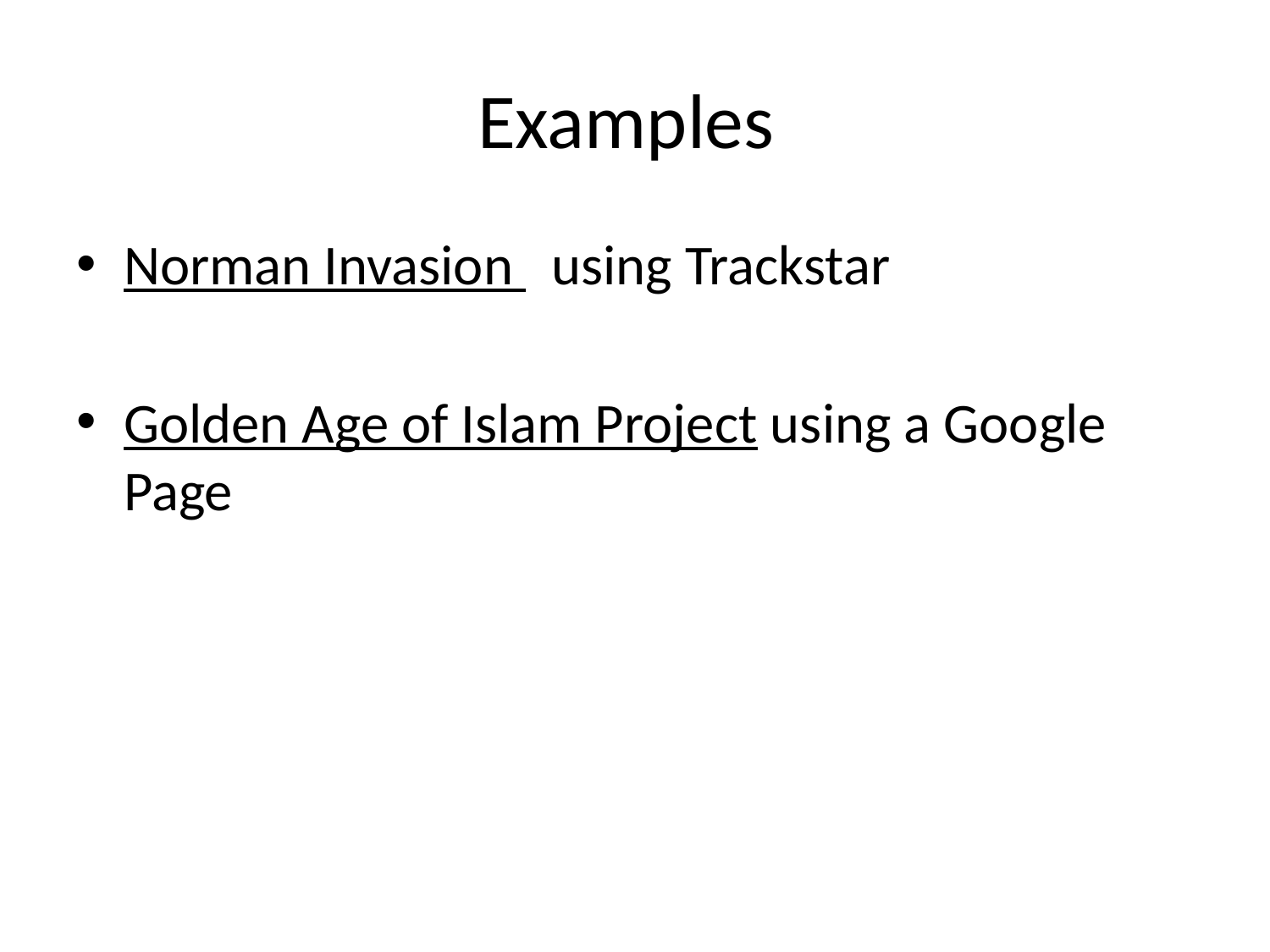

# Examples
Norman Invasion   using Trackstar

Golden Age of Islam Project using a Google Page